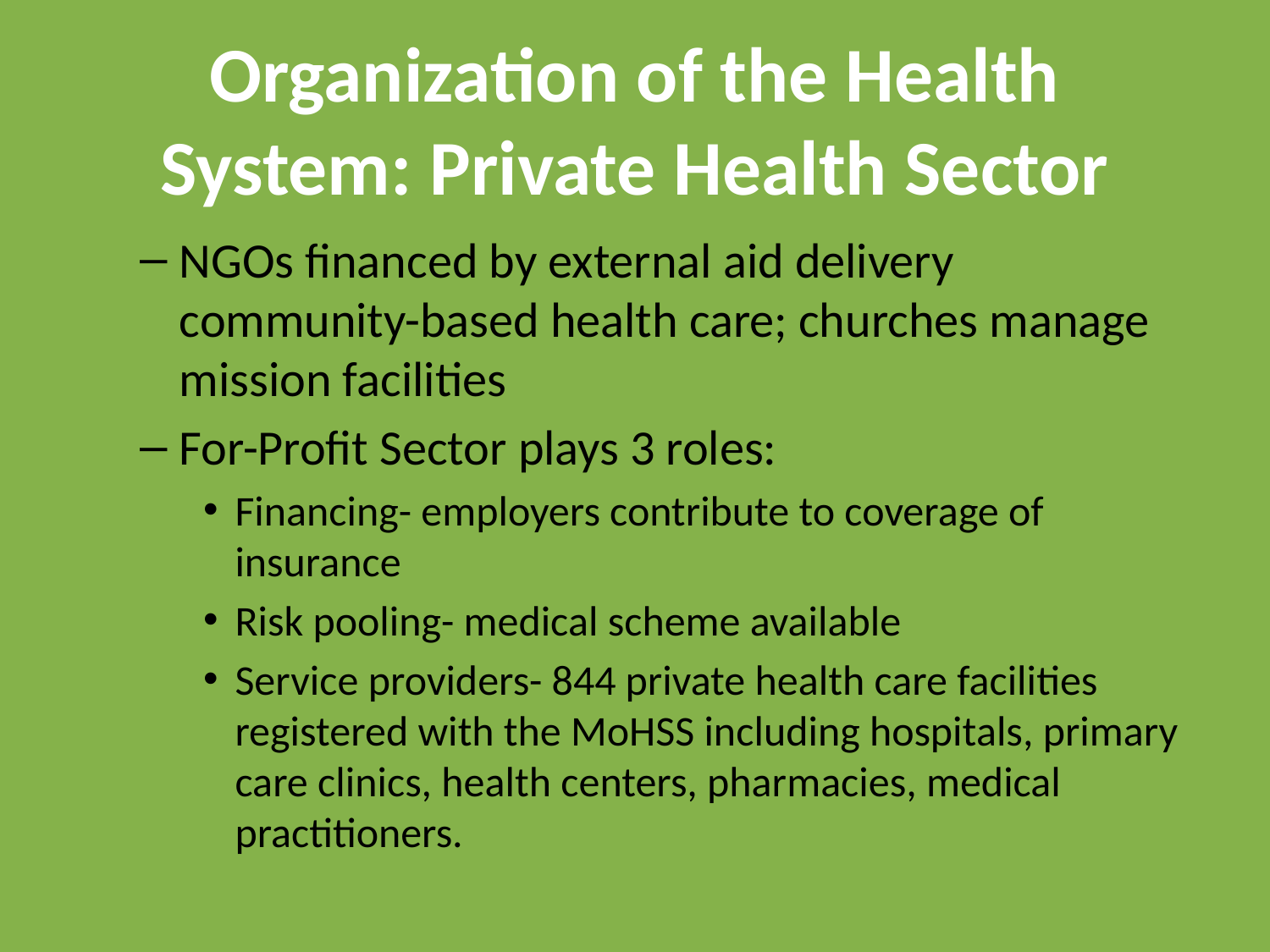

# Organization of the Health System: Private Health Sector
NGOs financed by external aid delivery community-based health care; churches manage mission facilities
For-Profit Sector plays 3 roles:
Financing- employers contribute to coverage of insurance
Risk pooling- medical scheme available
Service providers- 844 private health care facilities registered with the MoHSS including hospitals, primary care clinics, health centers, pharmacies, medical practitioners.